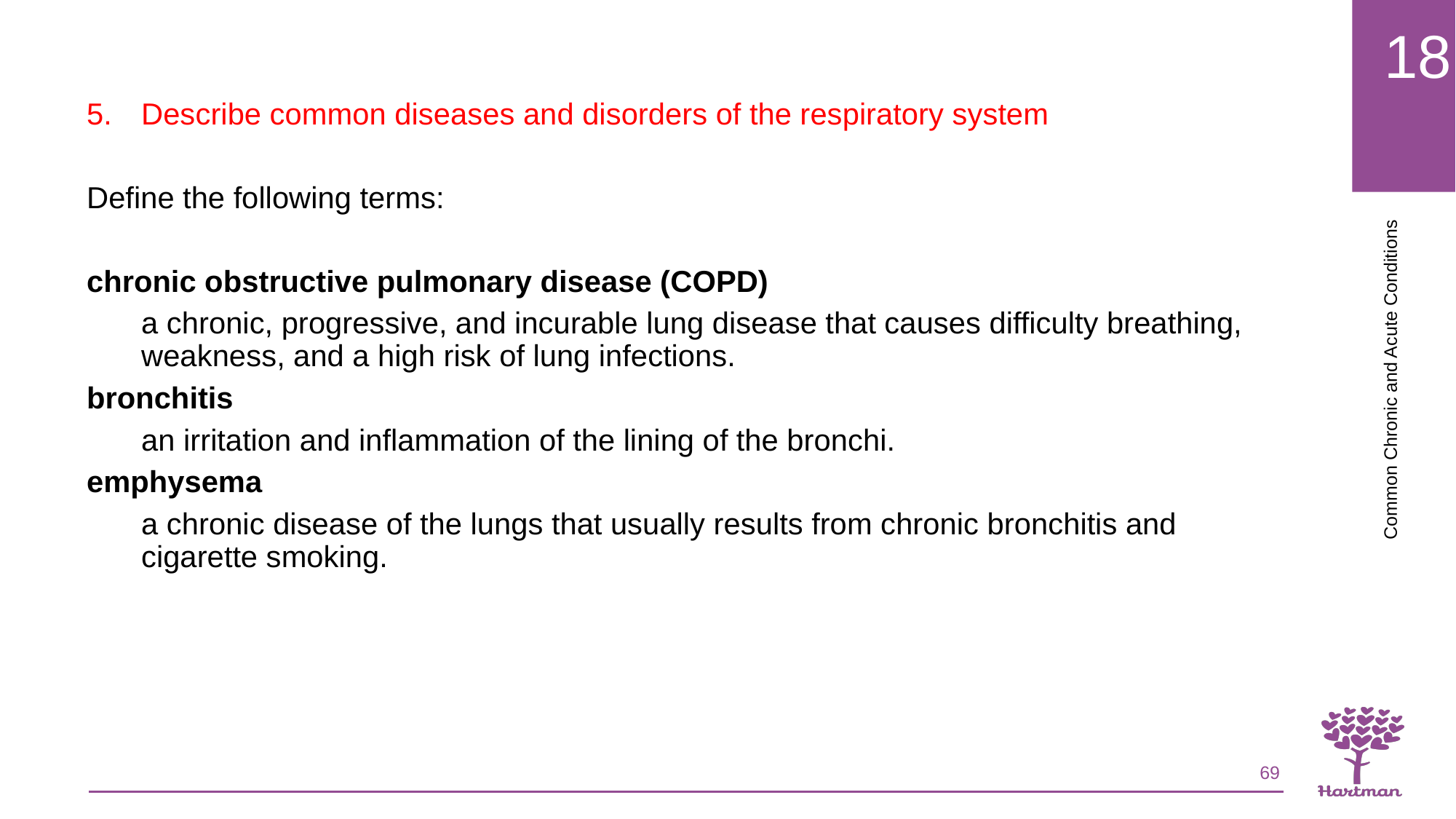

Describe common diseases and disorders of the respiratory system

Define the following terms:

chronic obstructive pulmonary disease (COPD)
a chronic, progressive, and incurable lung disease that causes difficulty breathing, weakness, and a high risk of lung infections.
bronchitis
an irritation and inflammation of the lining of the bronchi.
emphysema
a chronic disease of the lungs that usually results from chronic bronchitis and cigarette smoking.

69